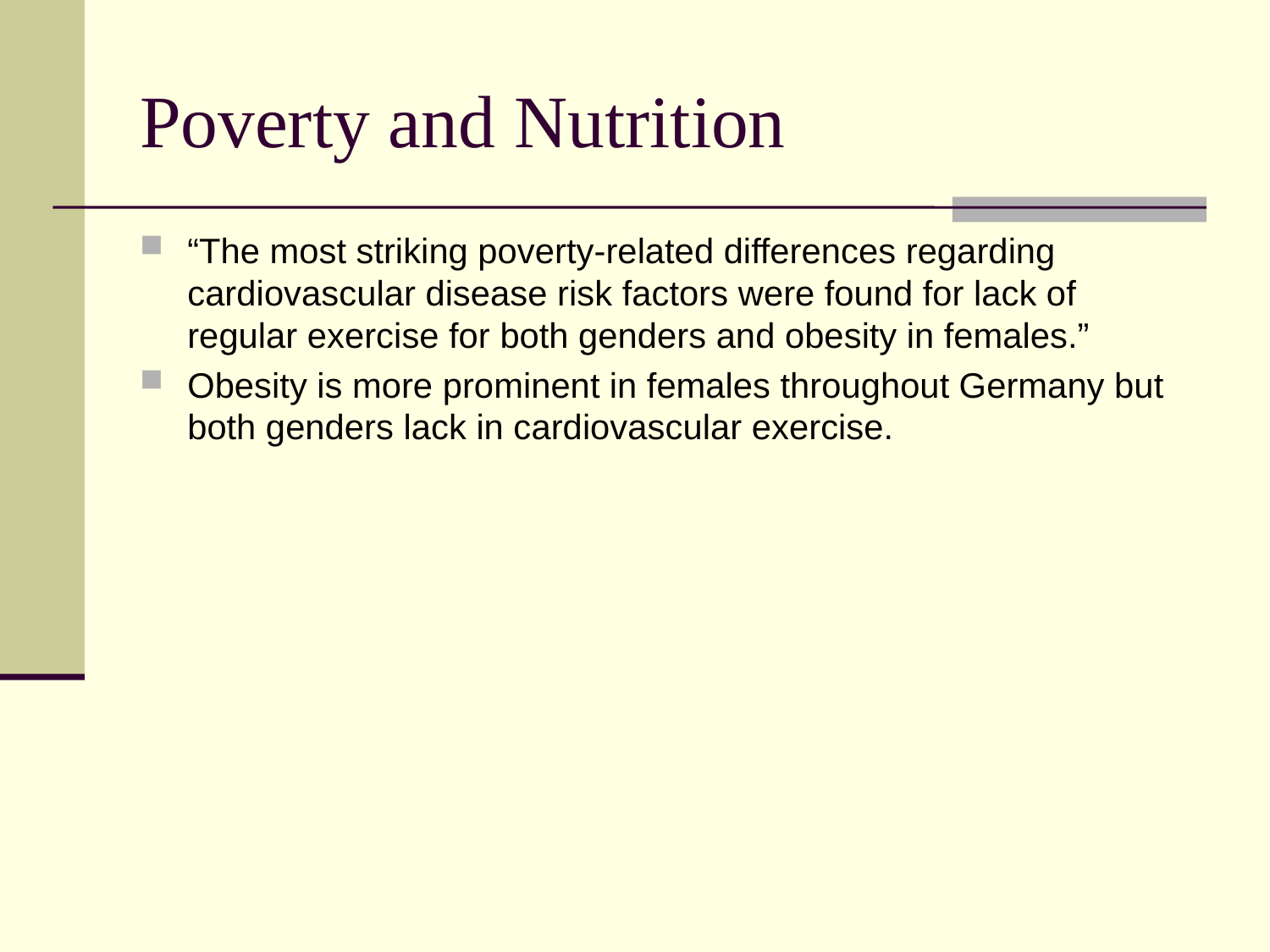

Poverty and Nutrition
“The most striking poverty-related differences regarding cardiovascular disease risk factors were found for lack of regular exercise for both genders and obesity in females.”
Obesity is more prominent in females throughout Germany but both genders lack in cardiovascular exercise.